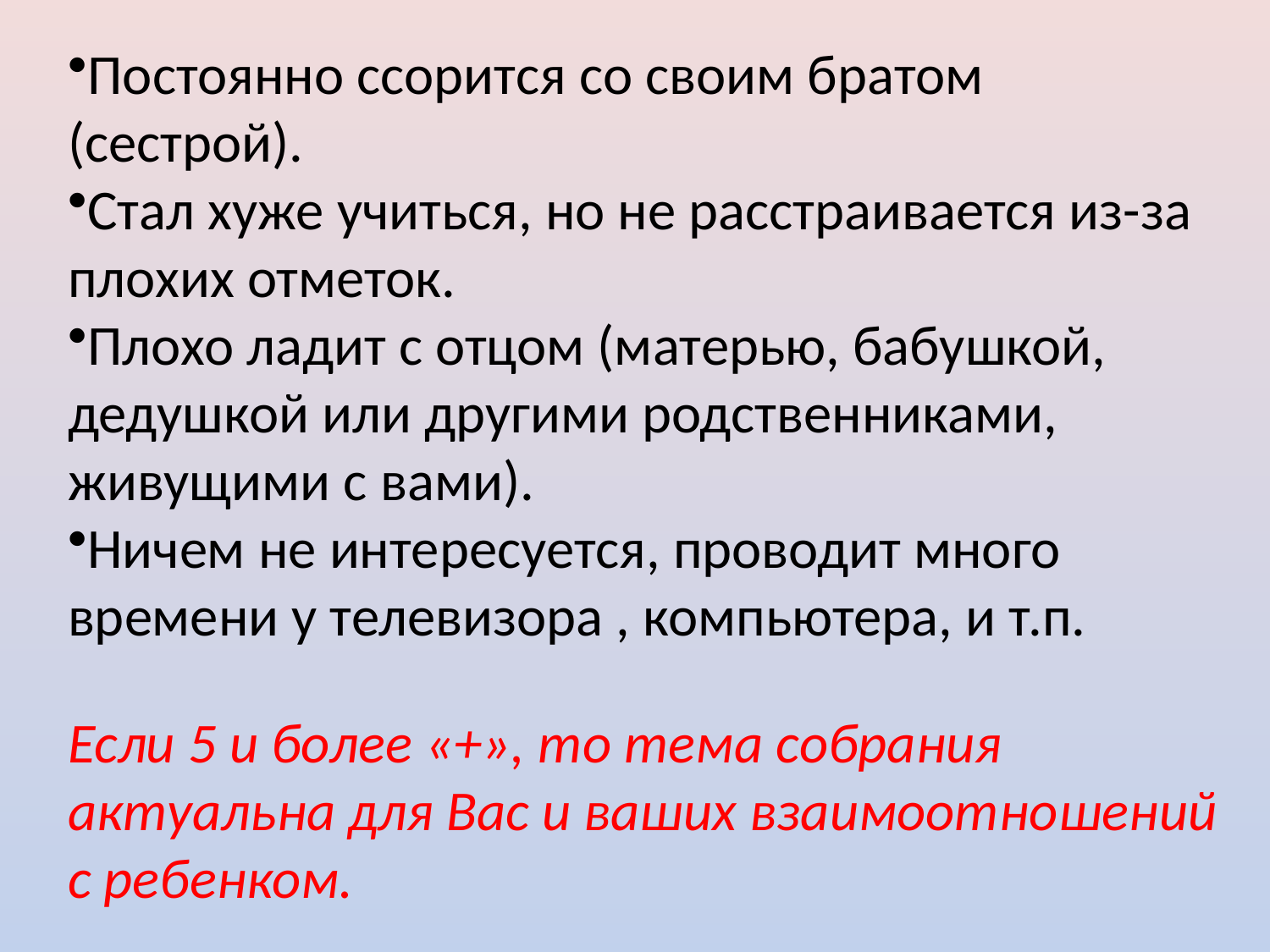

Постоянно ссорится со своим братом (сестрой).
Стал хуже учиться, но не расстраивается из-за плохих отметок.
Плохо ладит с отцом (матерью, бабушкой, дедушкой или другими родственниками, живущими с вами).
Ничем не интересуется, проводит много времени у телевизора , компьютера, и т.п.

Если 5 и более «+», то тема собрания актуальна для Вас и ваших взаимоотношений с ребенком.